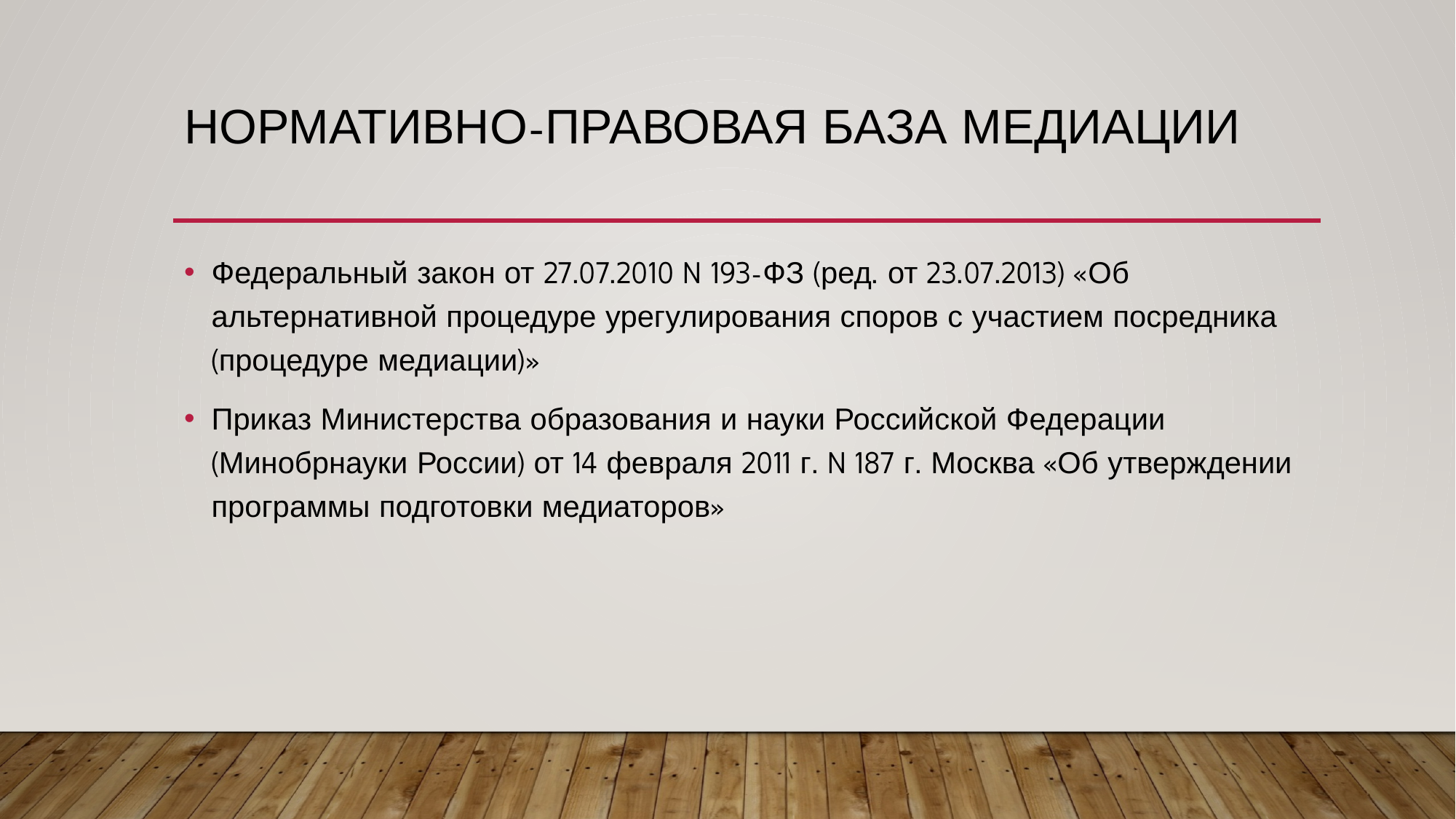

# Нормативно-правовая база медиации
Федеральный закон от 27.07.2010 N 193-ФЗ (ред. от 23.07.2013) «Об альтернативной процедуре урегулирования споров с участием посредника (процедуре медиации)»
Приказ Министерства образования и науки Российской Федерации (Минобрнауки России) от 14 февраля 2011 г. N 187 г. Москва «Об утверждении программы подготовки медиаторов»